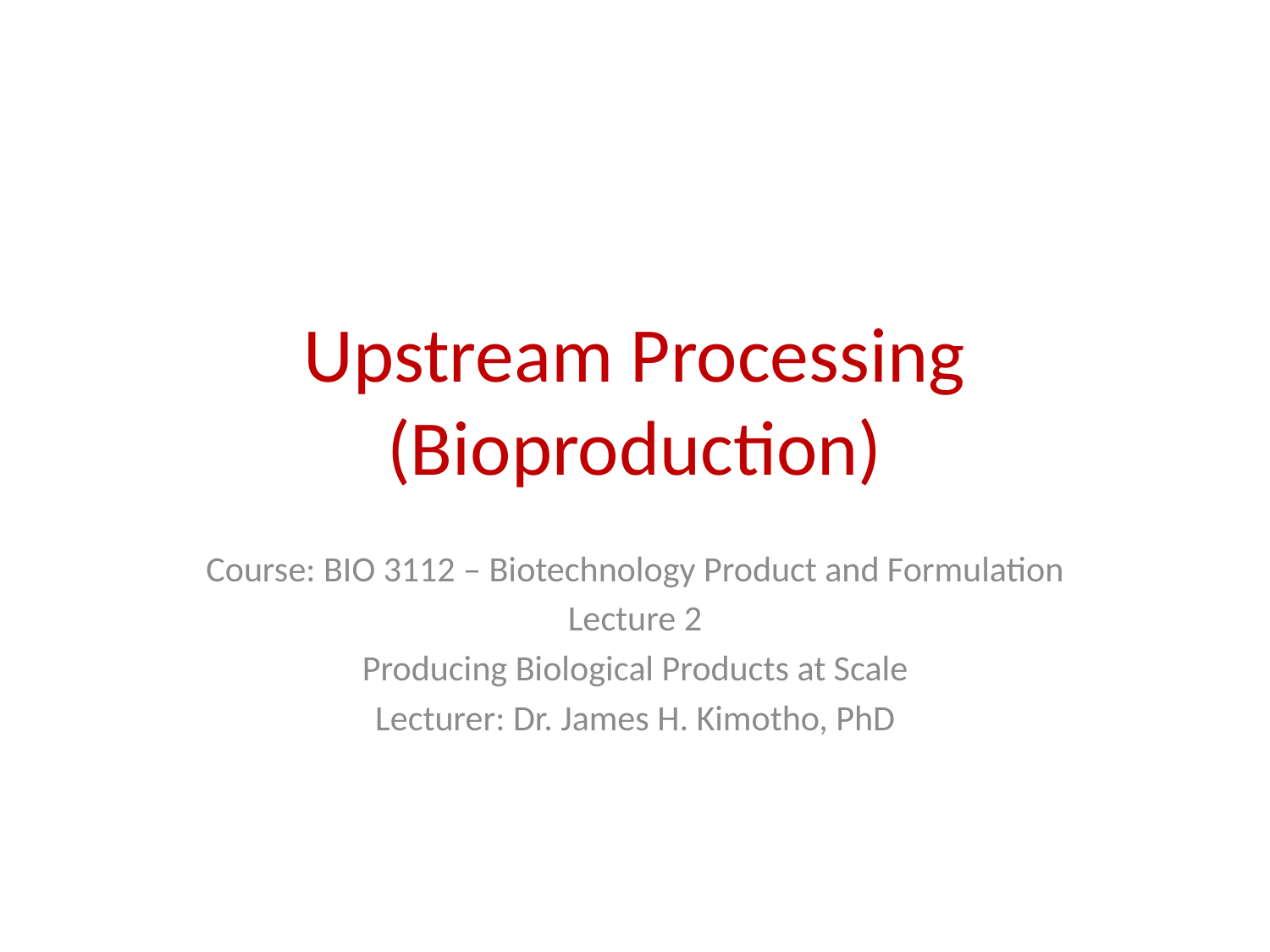

# Upstream Processing (Bioproduction)
Course: BIO 3112 – Biotechnology Product and Formulation
Lecture 2
Producing Biological Products at Scale
Lecturer: Dr. James H. Kimotho, PhD